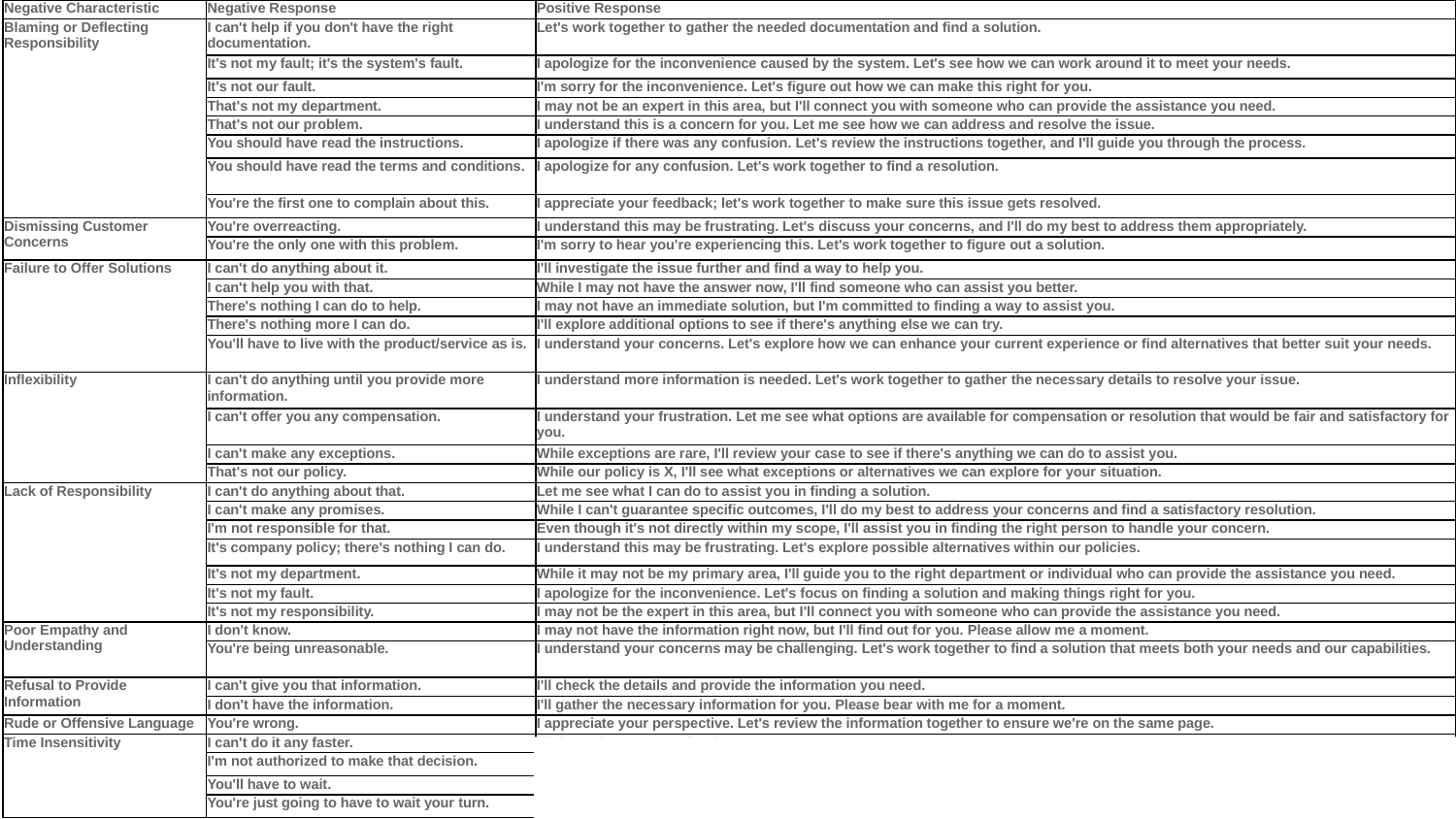

| Negative Characteristic | Negative Response | Positive Response |
| --- | --- | --- |
| Blaming or Deflecting Responsibility | I can't help if you don't have the right documentation. | Let's work together to gather the needed documentation and find a solution. |
|  | It's not my fault; it's the system's fault. | I apologize for the inconvenience caused by the system. Let's see how we can work around it to meet your needs. |
|  | It's not our fault. | I'm sorry for the inconvenience. Let's figure out how we can make this right for you. |
|  | That's not my department. | I may not be an expert in this area, but I'll connect you with someone who can provide the assistance you need. |
|  | That's not our problem. | I understand this is a concern for you. Let me see how we can address and resolve the issue. |
|  | You should have read the instructions. | I apologize if there was any confusion. Let's review the instructions together, and I'll guide you through the process. |
|  | You should have read the terms and conditions. | I apologize for any confusion. Let's work together to find a resolution. |
|  | You're the first one to complain about this. | I appreciate your feedback; let's work together to make sure this issue gets resolved. |
| Dismissing Customer Concerns | You're overreacting. | I understand this may be frustrating. Let's discuss your concerns, and I'll do my best to address them appropriately. |
|  | You're the only one with this problem. | I'm sorry to hear you're experiencing this. Let's work together to figure out a solution. |
| Failure to Offer Solutions | I can't do anything about it. | I'll investigate the issue further and find a way to help you. |
|  | I can't help you with that. | While I may not have the answer now, I'll find someone who can assist you better. |
|  | There's nothing I can do to help. | I may not have an immediate solution, but I'm committed to finding a way to assist you. |
|  | There's nothing more I can do. | I'll explore additional options to see if there's anything else we can try. |
|  | You'll have to live with the product/service as is. | I understand your concerns. Let's explore how we can enhance your current experience or find alternatives that better suit your needs. |
| Inflexibility | I can't do anything until you provide more information. | I understand more information is needed. Let's work together to gather the necessary details to resolve your issue. |
|  | I can't offer you any compensation. | I understand your frustration. Let me see what options are available for compensation or resolution that would be fair and satisfactory for you. |
|  | I can't make any exceptions. | While exceptions are rare, I'll review your case to see if there's anything we can do to assist you. |
|  | That's not our policy. | While our policy is X, I'll see what exceptions or alternatives we can explore for your situation. |
| Lack of Responsibility | I can't do anything about that. | Let me see what I can do to assist you in finding a solution. |
|  | I can't make any promises. | While I can't guarantee specific outcomes, I'll do my best to address your concerns and find a satisfactory resolution. |
|  | I'm not responsible for that. | Even though it's not directly within my scope, I'll assist you in finding the right person to handle your concern. |
|  | It's company policy; there's nothing I can do. | I understand this may be frustrating. Let's explore possible alternatives within our policies. |
|  | It's not my department. | While it may not be my primary area, I'll guide you to the right department or individual who can provide the assistance you need. |
|  | It's not my fault. | I apologize for the inconvenience. Let's focus on finding a solution and making things right for you. |
|  | It's not my responsibility. | I may not be the expert in this area, but I'll connect you with someone who can provide the assistance you need. |
| Poor Empathy and Understanding | I don't know. | I may not have the information right now, but I'll find out for you. Please allow me a moment. |
|  | You're being unreasonable. | I understand your concerns may be challenging. Let's work together to find a solution that meets both your needs and our capabilities. |
| Refusal to Provide Information | I can't give you that information. | I'll check the details and provide the information you need. |
|  | I don't have the information. | I'll gather the necessary information for you. Please bear with me for a moment. |
| Rude or Offensive Language | You're wrong. | I appreciate your perspective. Let's review the information together to ensure we're on the same page. |
| Time Insensitivity | I can't do it any faster. | I'll do my best to expedite the process. |
|  | I'm not authorized to make that decision. | I'll escalate this to the appropriate authority for review. In the meantime, I'll do my best to assist you within my capacity. |
|  | You'll have to wait. | I apologize for the wait. I'll do my best to expedite the resolution for you. |
|  | You're just going to have to wait your turn. | I apologize for the wait. I'll do my best to address your concerns as soon as possible. |